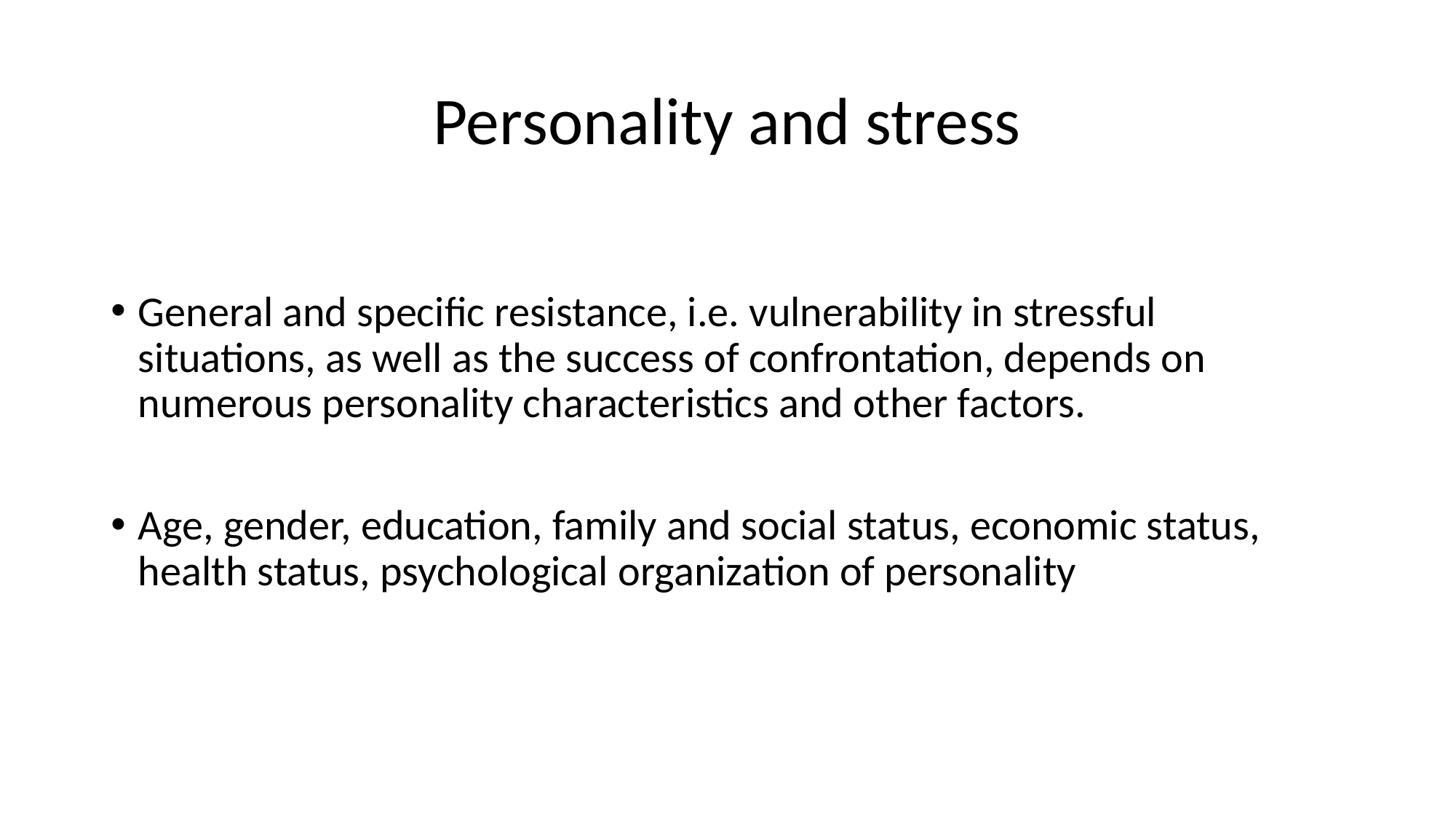

# Personality and stress

General and specific resistance, i.e. vulnerability in stressful situations, as well as the success of confrontation, depends on numerous personality characteristics and other factors.

Age, gender, education, family and social status, economic status, health status, psychological organization of personality